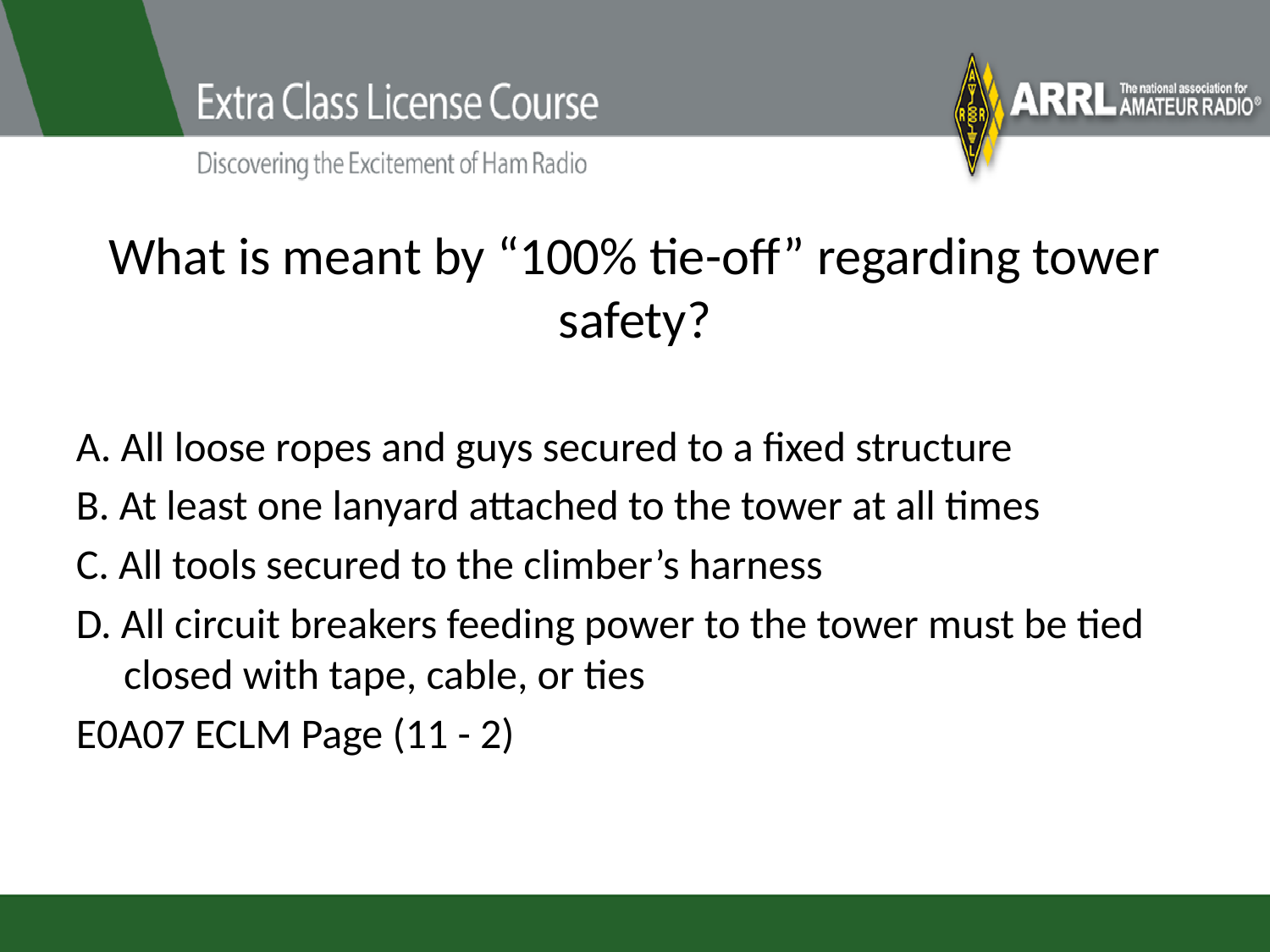

# What is meant by “100% tie-off” regarding tower safety?
A. All loose ropes and guys secured to a fixed structure
B. At least one lanyard attached to the tower at all times
C. All tools secured to the climber’s harness
D. All circuit breakers feeding power to the tower must be tied closed with tape, cable, or ties
E0A07 ECLM Page (11 - 2)